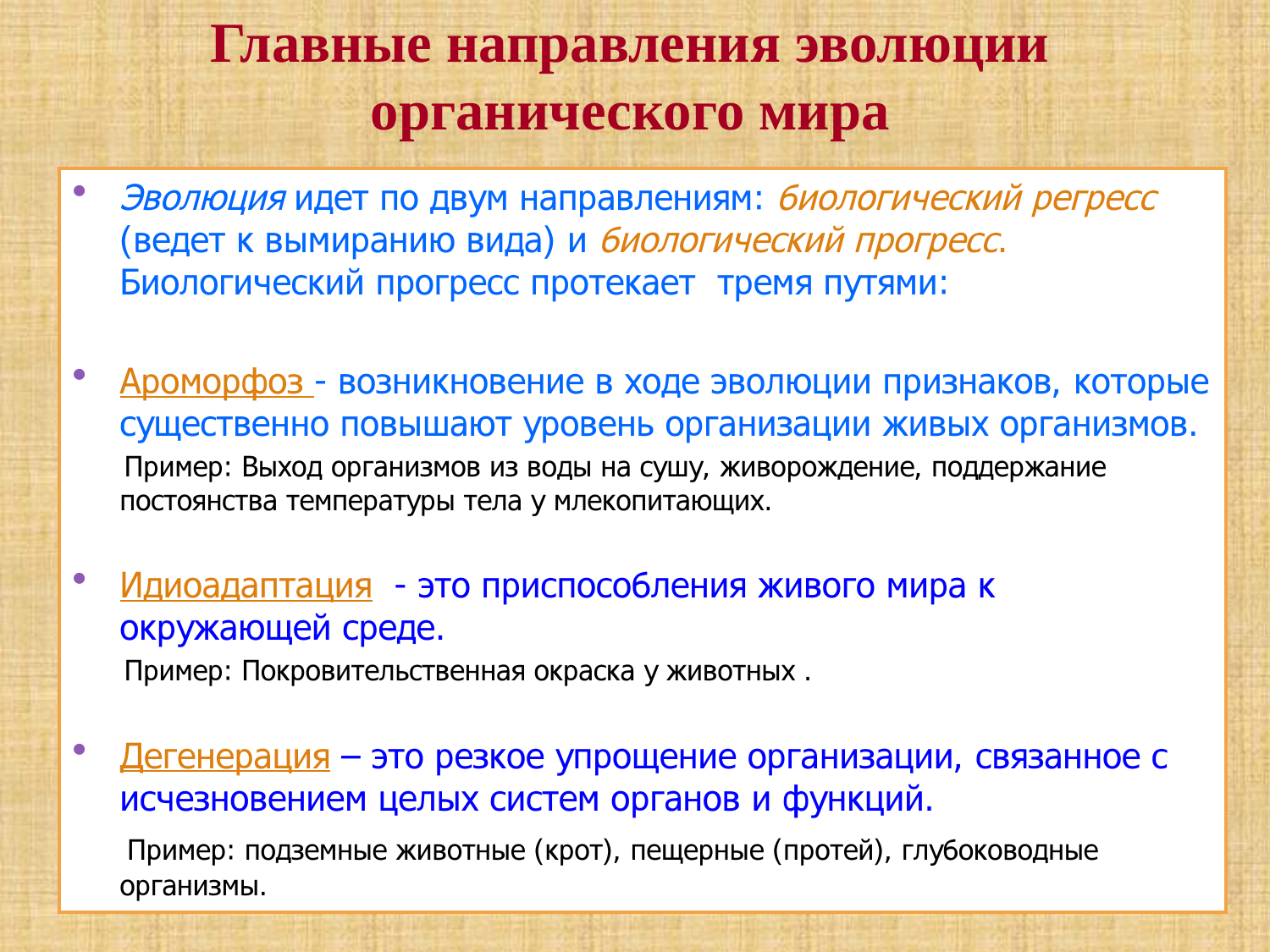

Главные направления эволюции органического мира
# Эволюция идет по двум направлениям: биологический регресс (ведет к вымиранию вида) и биологический прогресс.  Биологический прогресс протекает  тремя путями:

Ароморфоз - возникновение в ходе эволюции признаков, которые существенно повышают уровень организации живых организмов.
      Пример: Выход организмов из воды на сушу, живорождение, поддержание  постоянства температуры тела у млекопитающих.

Идиоадаптация  - это приспособления живого мира к окружающей среде.
      Пример: Покровительственная окраска у животных .

Дегенерация – это резкое упрощение организации, связанное с исчезновением целых систем органов и функций.
     Пример: подземные животные (крот), пещерные (протей), глубоководные организмы.